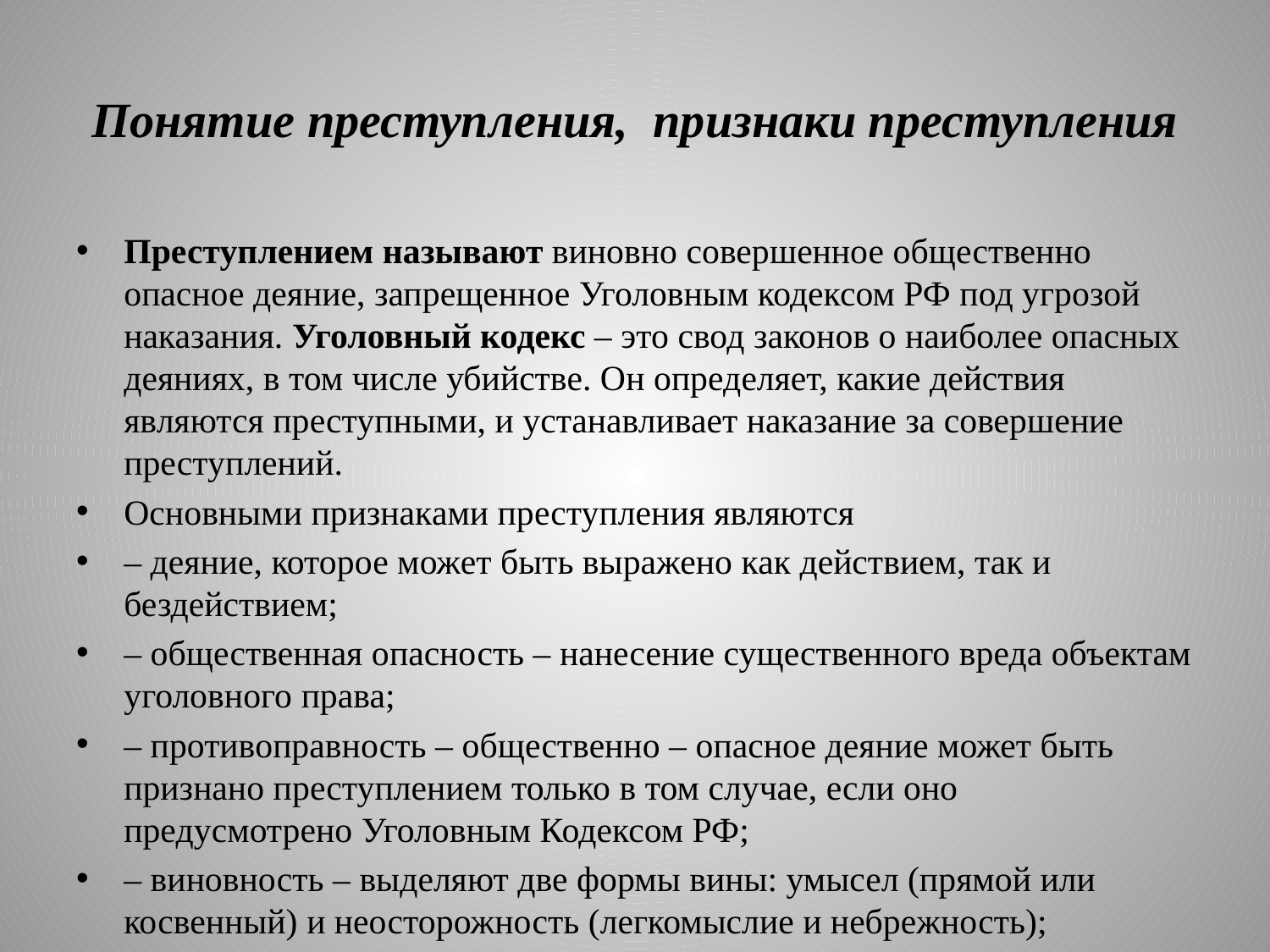

# Понятие преступления,  признаки преступления
Преступлением называют виновно совершенное общественно опасное деяние, запрещенное Уголовным кодексом РФ под угрозой наказания. Уголовный кодекс – это свод законов о наиболее опасных деяниях, в том числе убийстве. Он определяет, какие действия являются преступными, и устанавливает наказание за совершение преступлений.
Основными признаками преступления являются
– деяние, которое может быть выражено как действием, так и бездействием;
– общественная опасность – нанесение существенного вреда объектам уголовного права;
– противоправность – общественно – опасное деяние может быть признано преступлением только в том случае, если оно предусмотрено Уголовным Кодексом РФ;
– виновность – выделяют две формы вины: умысел (прямой или косвенный) и неосторожность (легкомыслие и небрежность);
– наказуемость – за каждое конкретное преступление предусмотрено конкретное наказание.